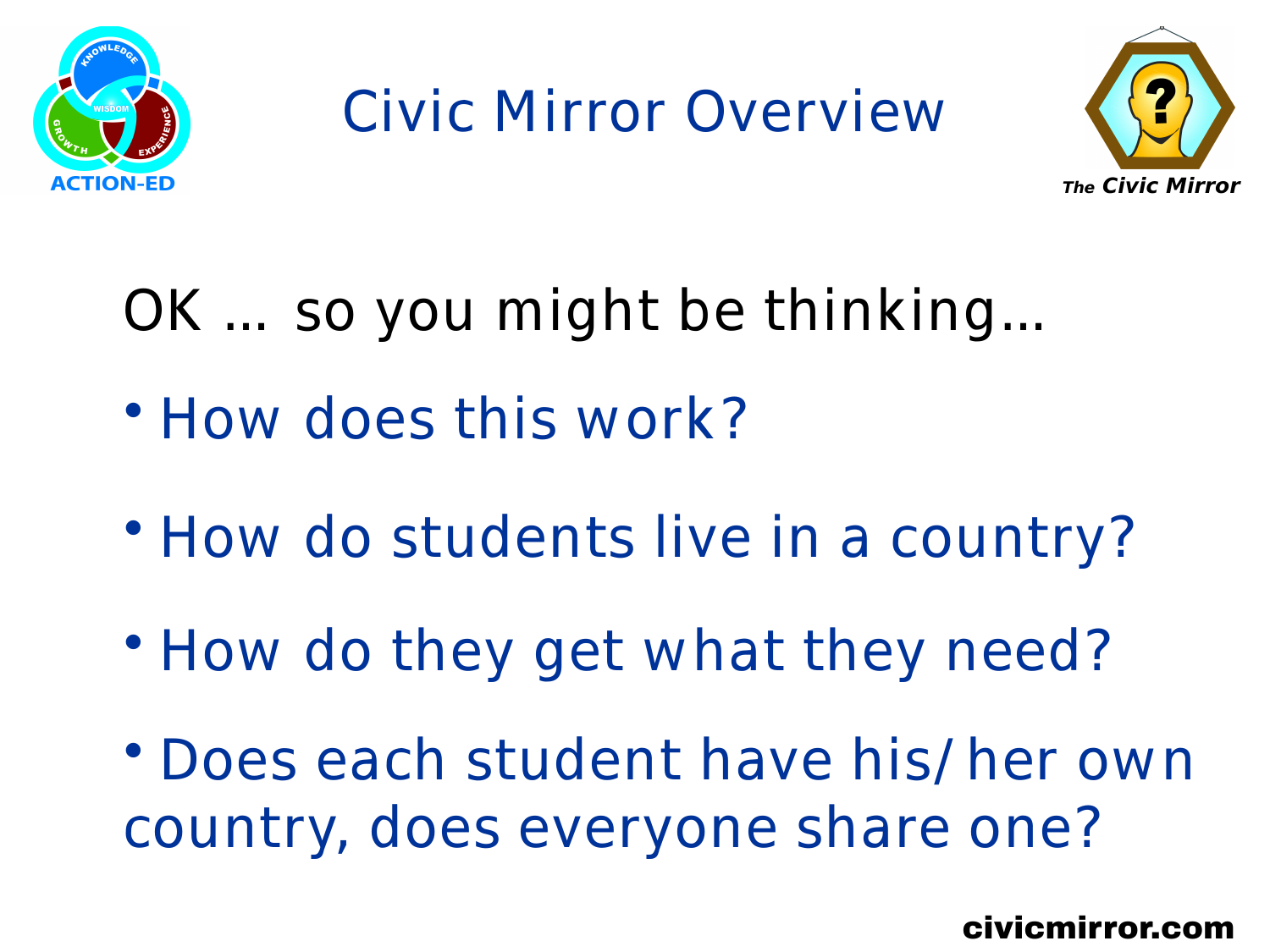

# Civic Mirror Overview
OK … so you might be thinking…

 How does this work?

 How do students live in a country?

 How do they get what they need?

 Does each student have his/her own country, does everyone share one?